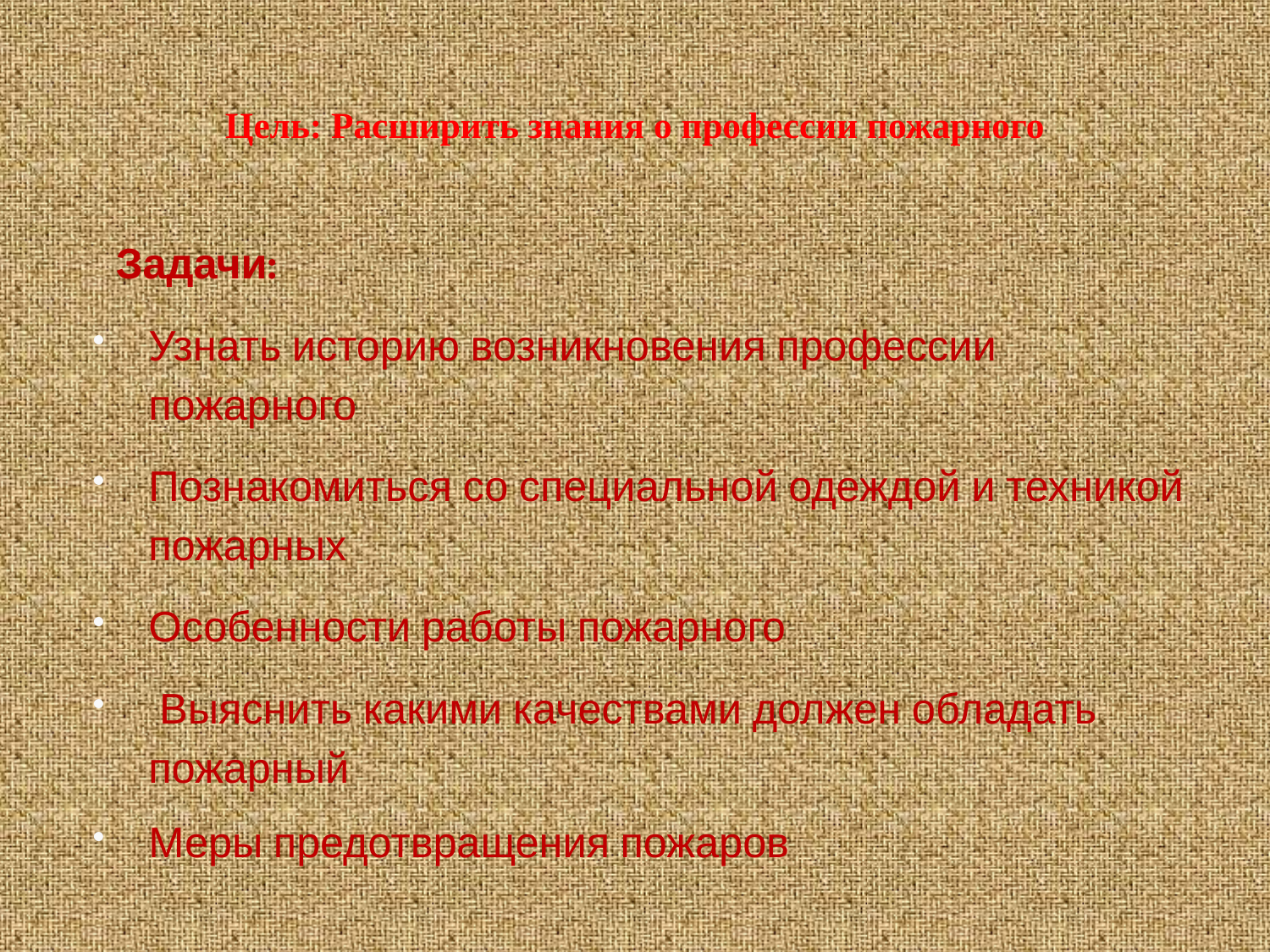

# Цель: Расширить знания о профессии пожарного
    Задачи:
Узнать историю возникновения профессии пожарного
Познакомиться со специальной одеждой и техникой пожарных
Особенности работы пожарного
 Выяснить какими качествами должен обладать      пожарный
Меры предотвращения пожаров